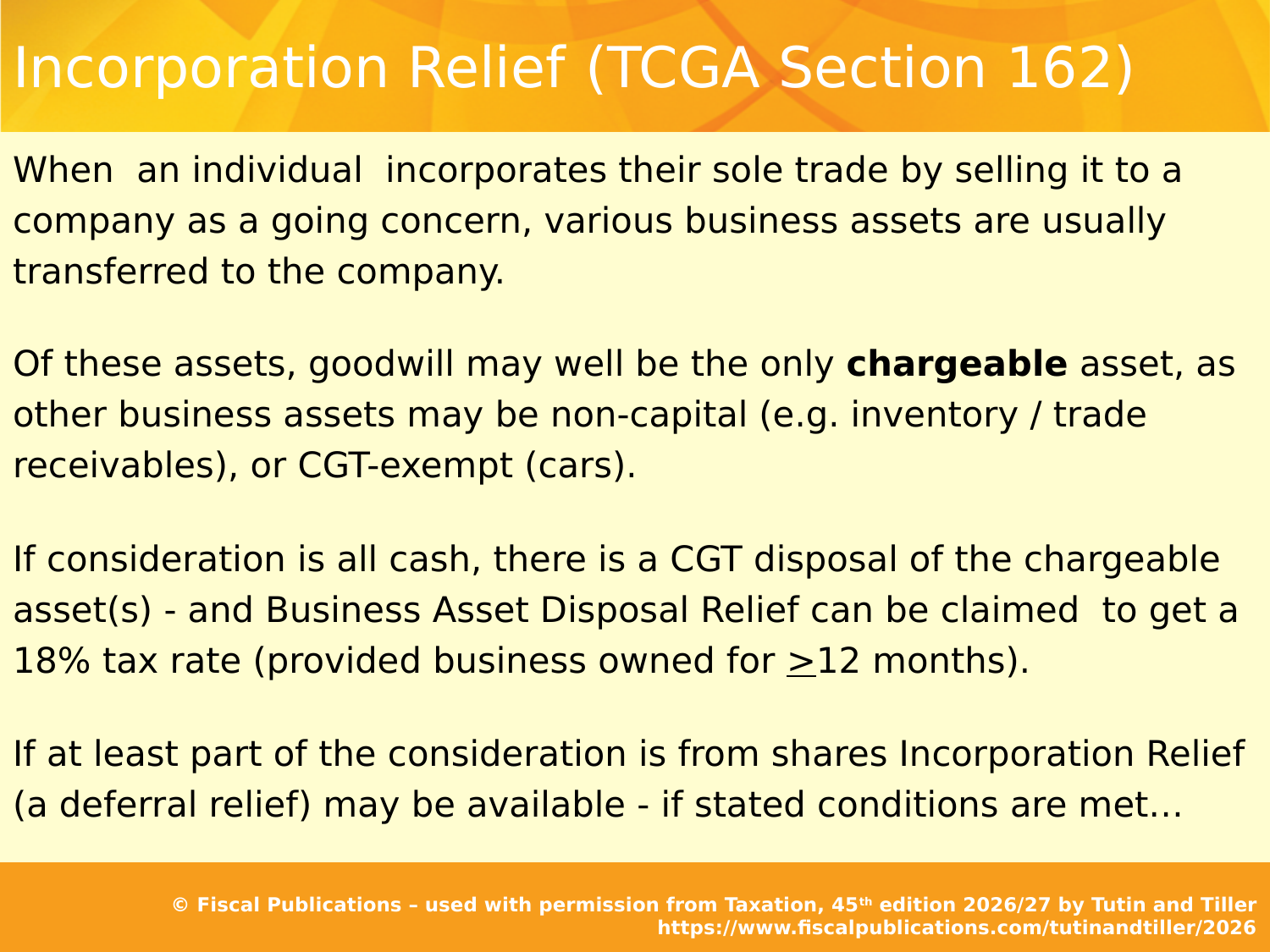

# Incorporation Relief (TCGA Section 162)
When  an individual  incorporates their sole trade by selling it to a company as a going concern, various business assets are usually transferred to the company.
Of these assets, goodwill may well be the only chargeable asset, as other business assets may be non-capital (e.g. inventory / trade receivables), or CGT-exempt (cars).
If consideration is all cash, there is a CGT disposal of the chargeable asset(s) - and Business Asset Disposal Relief can be claimed  to get a 18% tax rate (provided business owned for >12 months).
If at least part of the consideration is from shares Incorporation Relief (a deferral relief) may be available - if stated conditions are met…